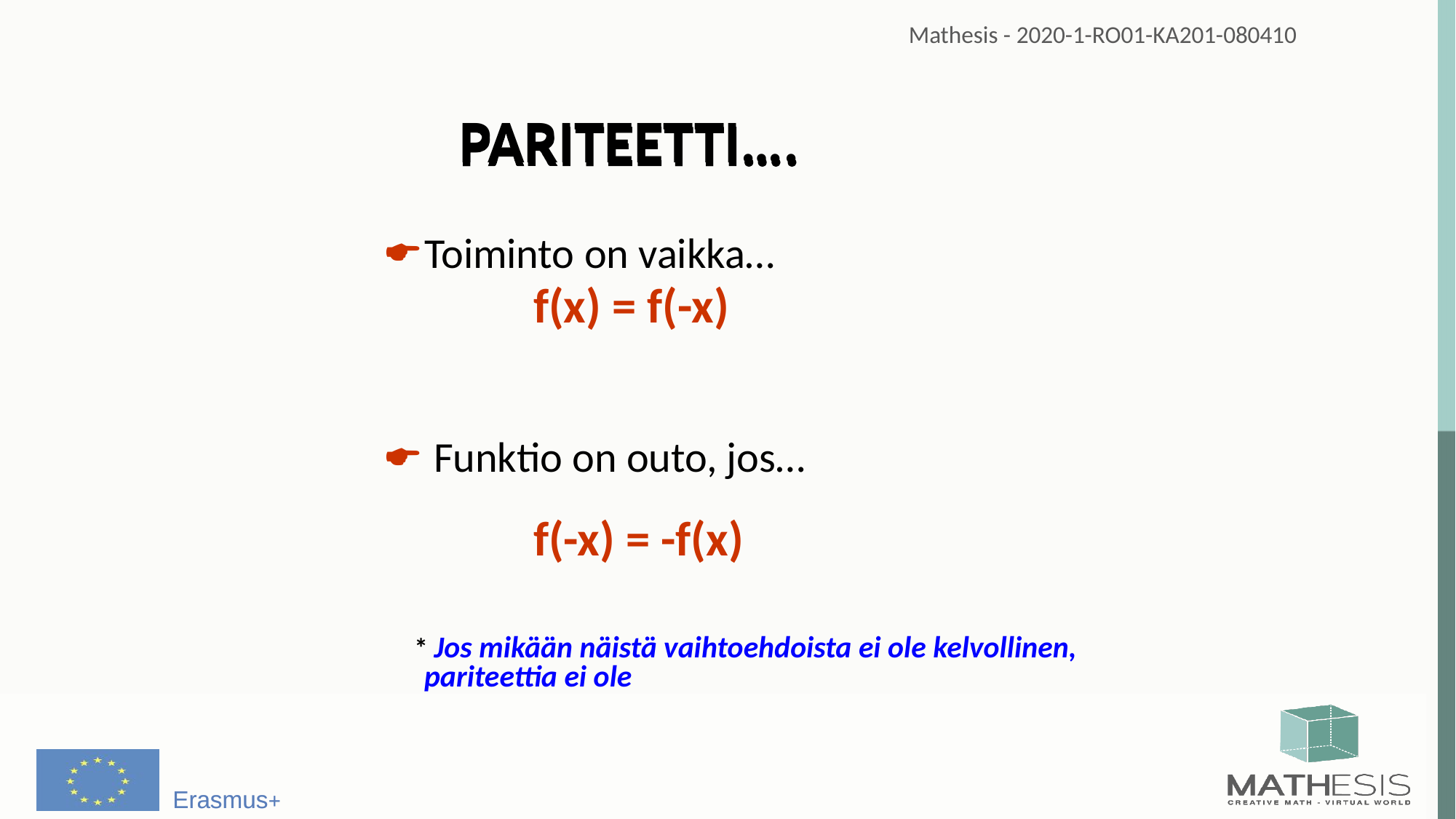

PARITEETTI….

Toiminto on vaikka…
		f(x) = f(-x)

 Funktio on outo, jos…

		f(-x) = -f(x)

     * Jos mikään näistä vaihtoehdoista ei ole kelvollinen, pariteettia ei ole